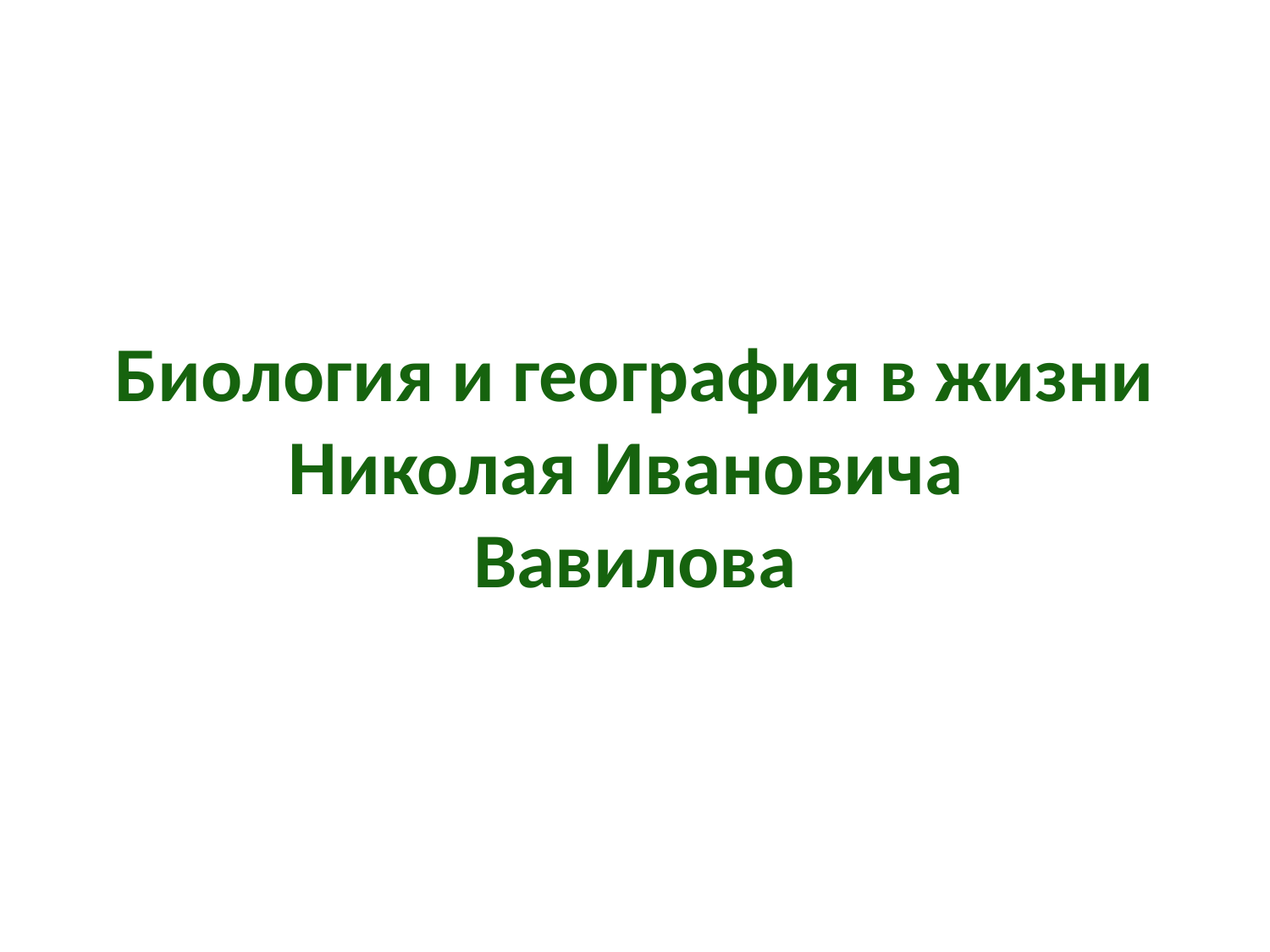

# Биология и география в жизни Николая Ивановича Вавилова